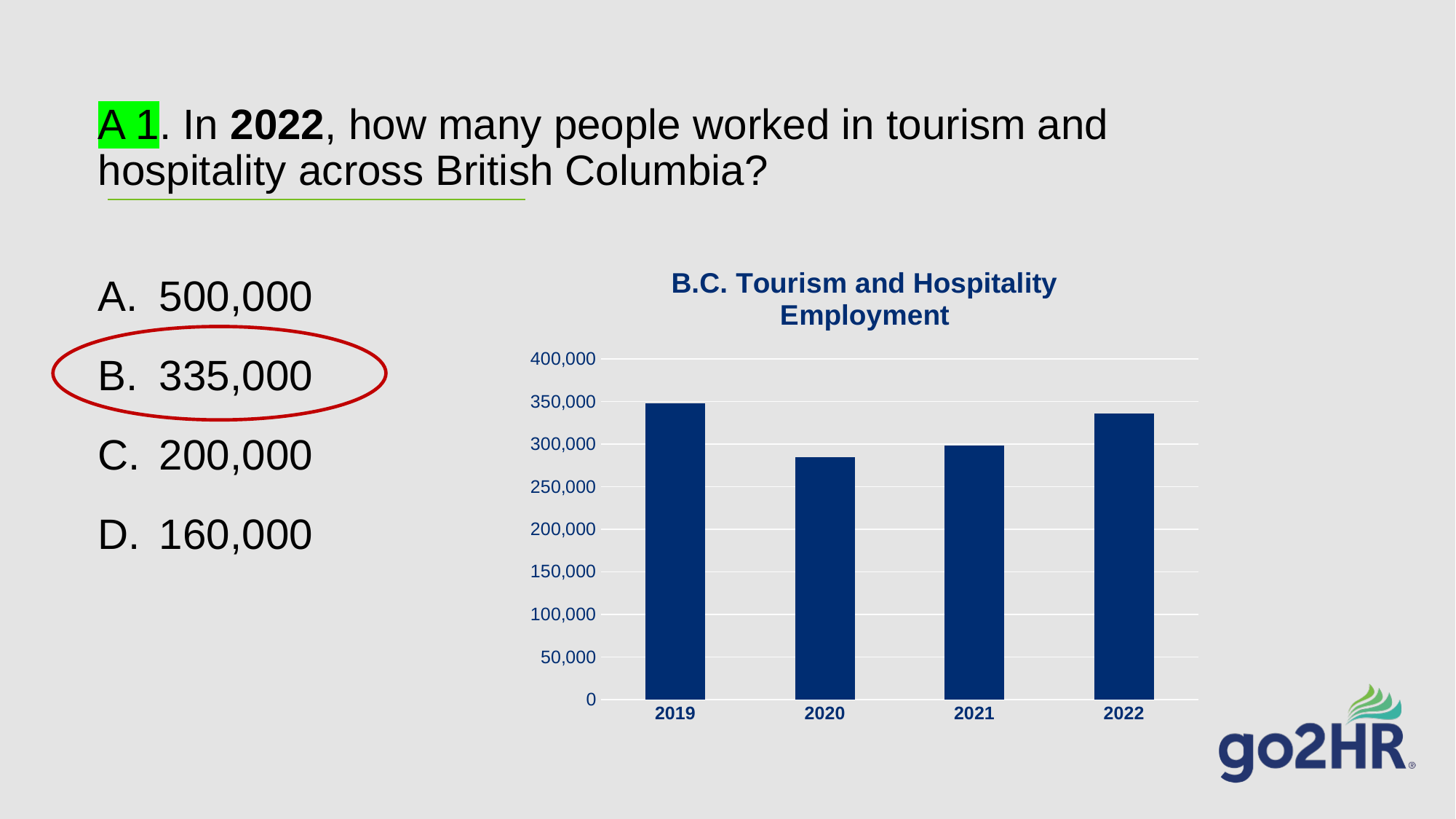

# A 1. In 2022, how many people worked in tourism and hospitality across British Columbia?

### Chart: B.C. Tourism and Hospitality Employment

| Category | Series 1 | Column1 | Column2 |
|---|---|---|---|
| 2019 | 348083.0 | None | None |
| 2020 | 284896.0 | None | None |
| 2021 | 298250.0 | None | None |
| 2022 | 335520.0 | None | None |
500,000
335,000
200,000
160,000